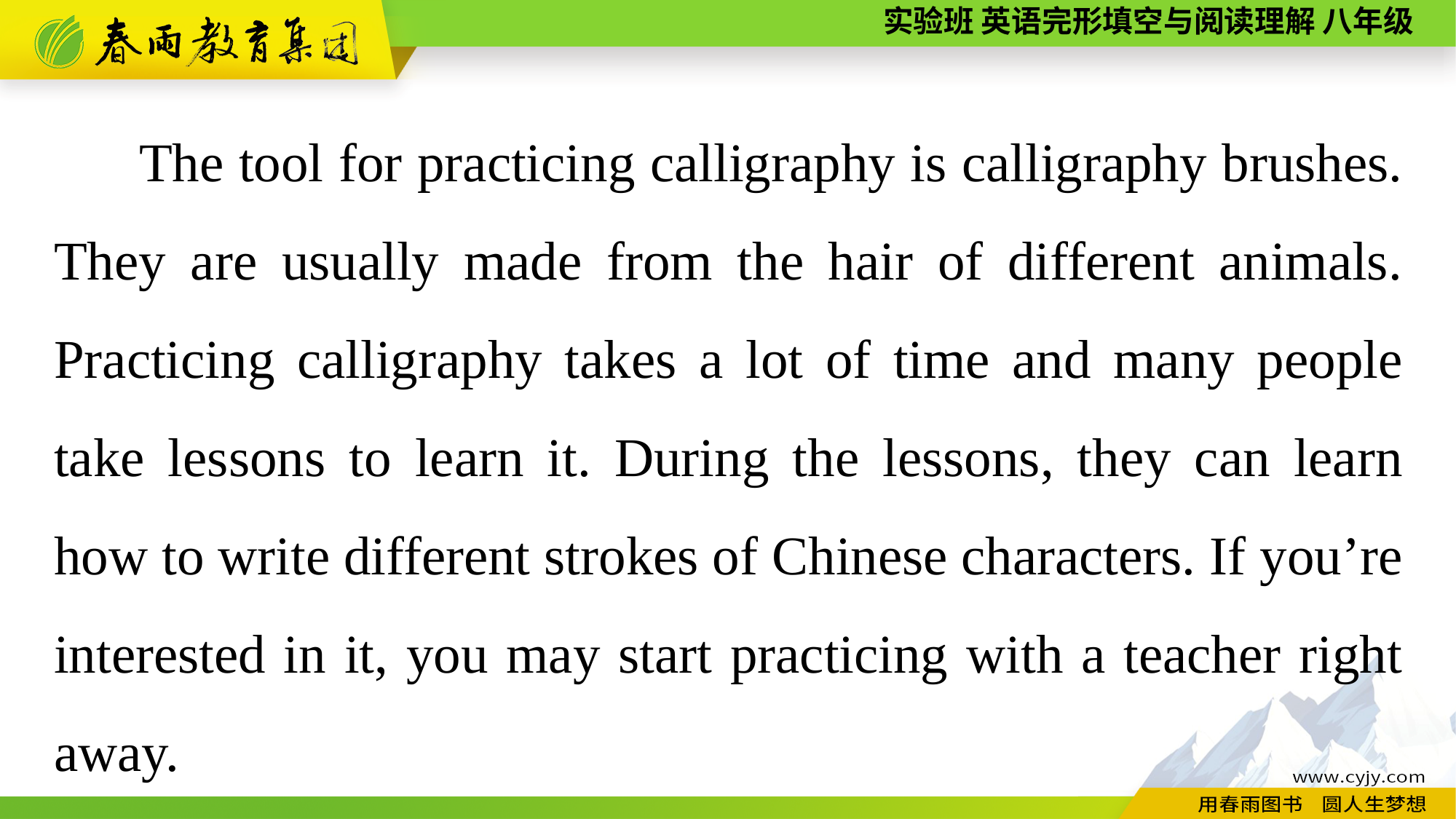

The tool for practicing calligraphy is calligraphy brushes. They are usually made from the hair of different animals. Practicing calligraphy takes a lot of time and many people take lessons to learn it. During the lessons, they can learn how to write different strokes of Chinese characters. If you’re interested in it, you may start practicing with a teacher right away.